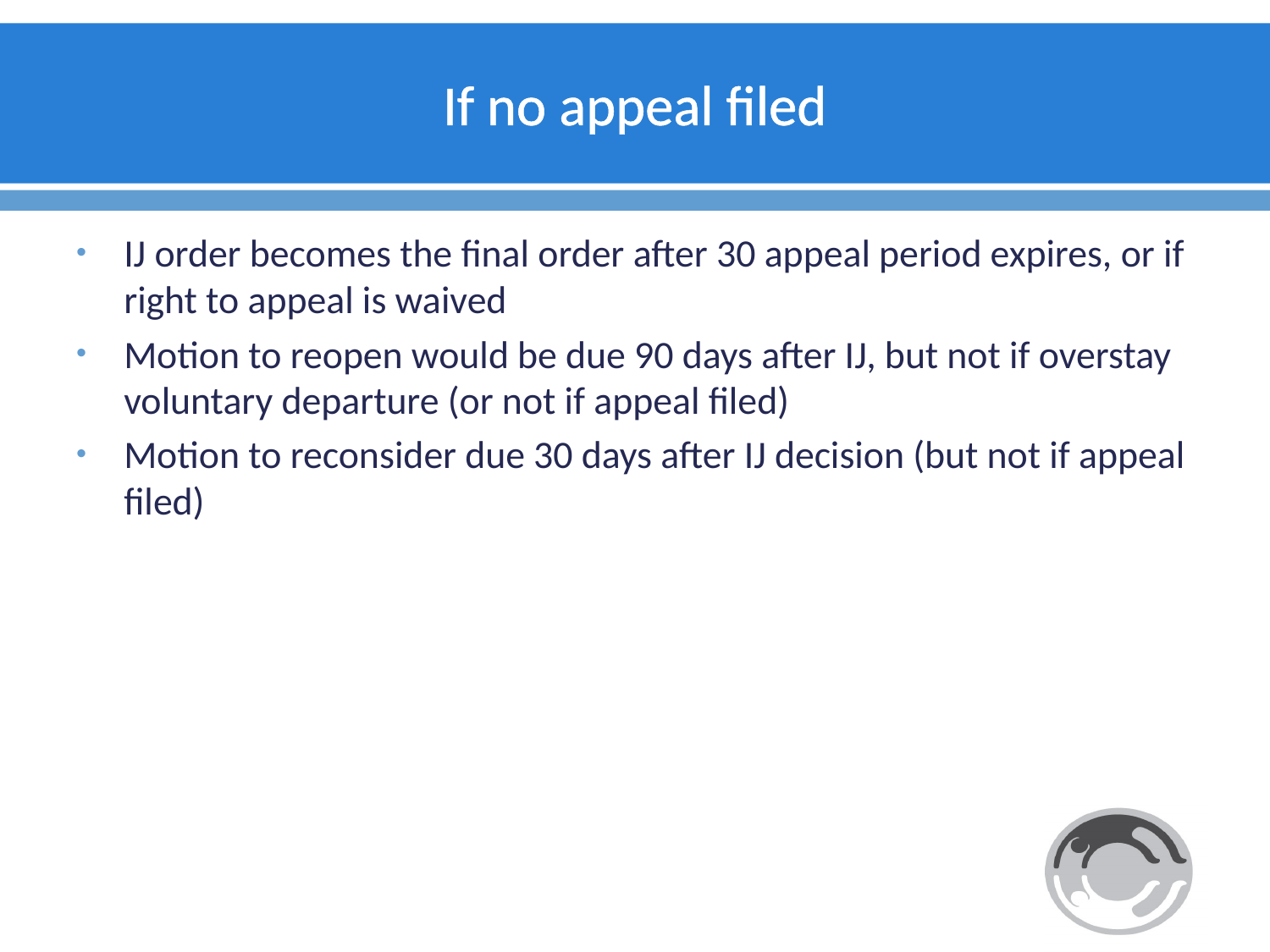

# If no appeal filed
IJ order becomes the final order after 30 appeal period expires, or if right to appeal is waived
Motion to reopen would be due 90 days after IJ, but not if overstay voluntary departure (or not if appeal filed)
Motion to reconsider due 30 days after IJ decision (but not if appeal filed)